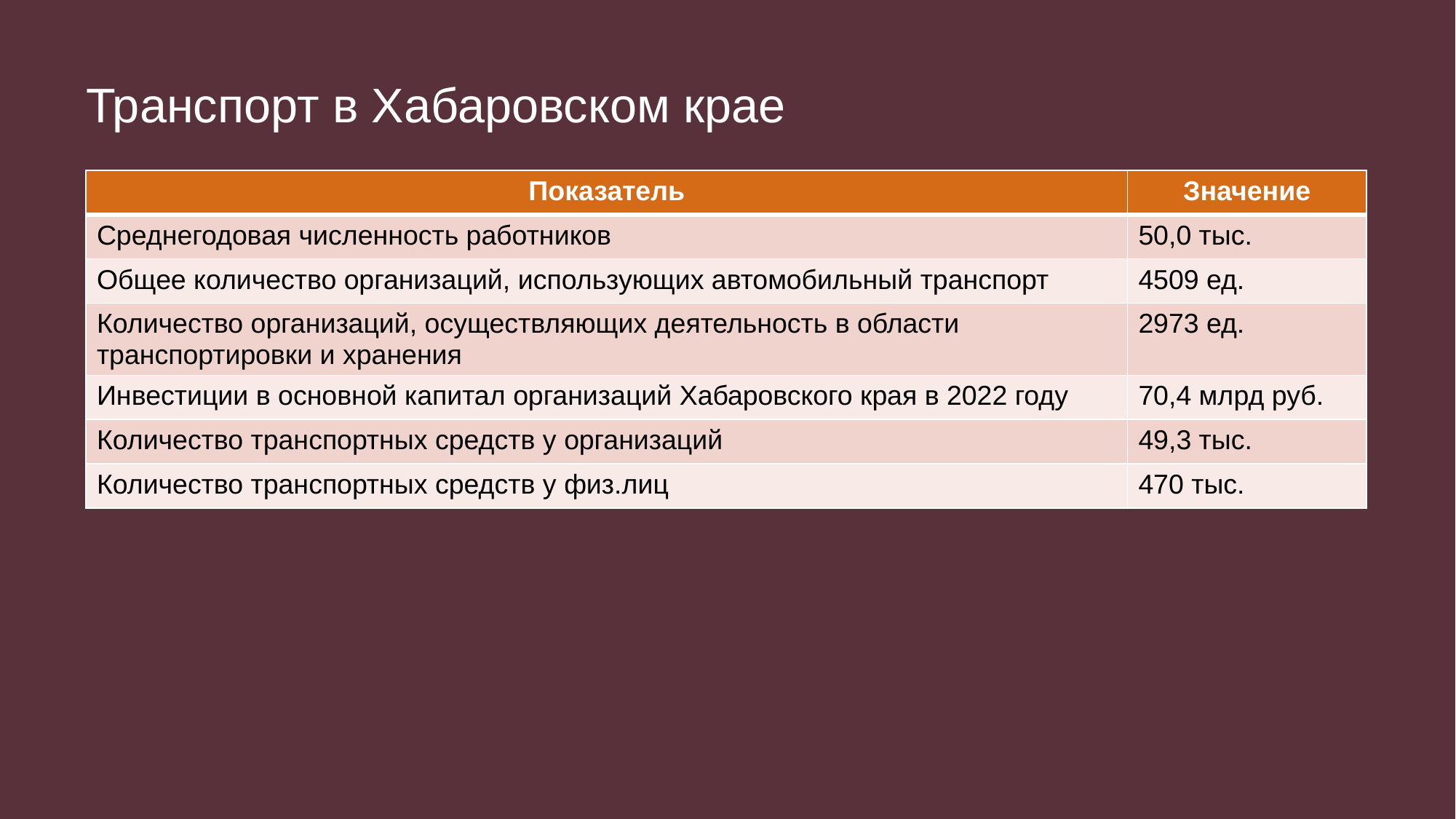

# Транспорт в Хабаровском крае
| Показатель | Значение |
| --- | --- |
| Среднегодовая численность работников | 50,0 тыс. |
| Общее количество организаций, использующих автомобильный транспорт | 4509 ед. |
| Количество организаций, осуществляющих деятельность в области транспортировки и хранения | 2973 ед. |
| Инвестиции в основной капитал организаций Хабаровского края в 2022 году | 70,4 млрд руб. |
| Количество транспортных средств у организаций | 49,3 тыс. |
| Количество транспортных средств у физ.лиц | 470 тыс. |